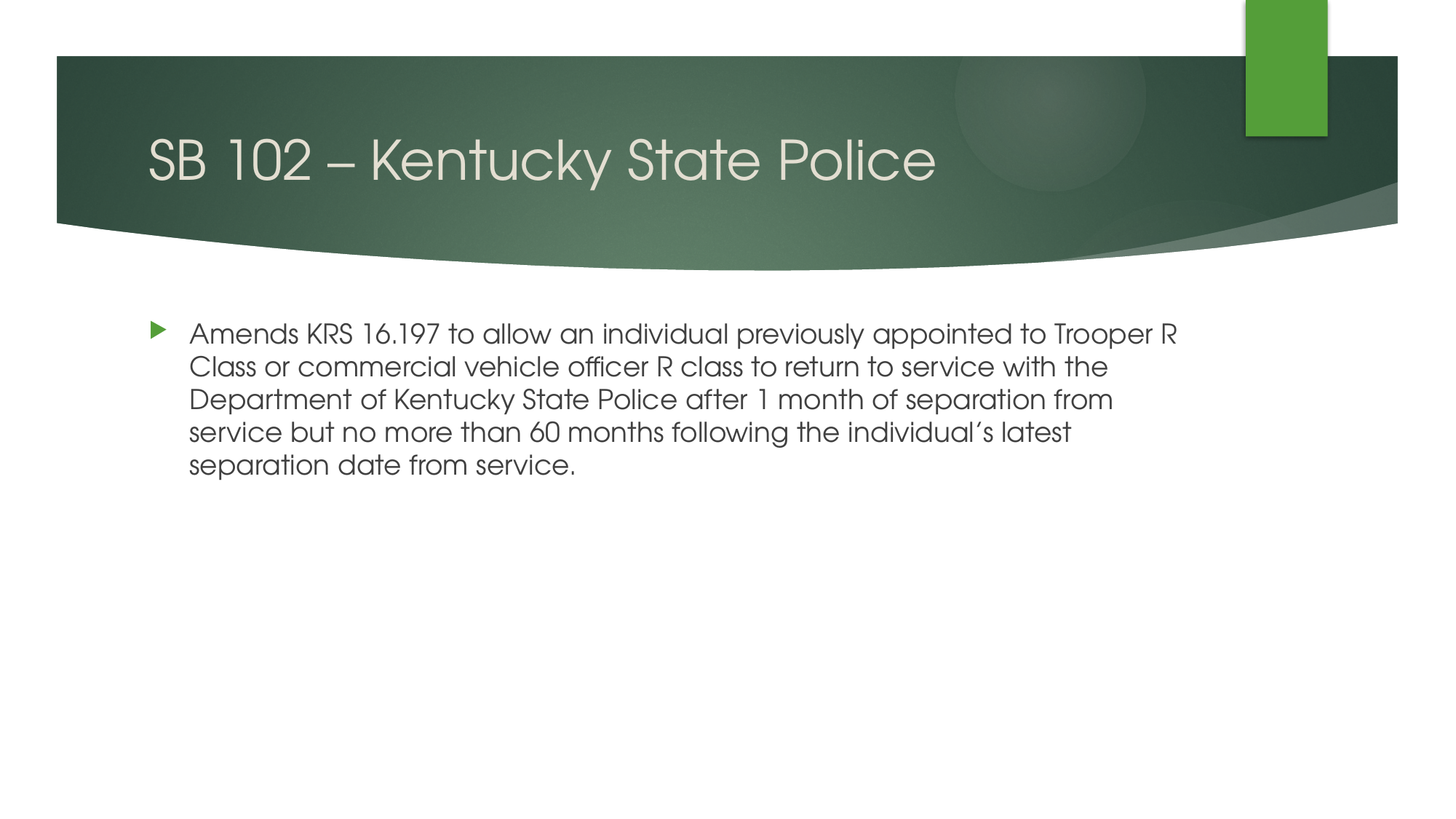

# SB 102 – Kentucky State Police
Amends KRS 16.197 to allow an individual previously appointed to Trooper R Class or commercial vehicle officer R class to return to service with the Department of Kentucky State Police after 1 month of separation from service but no more than 60 months following the individual’s latest separation date from service.